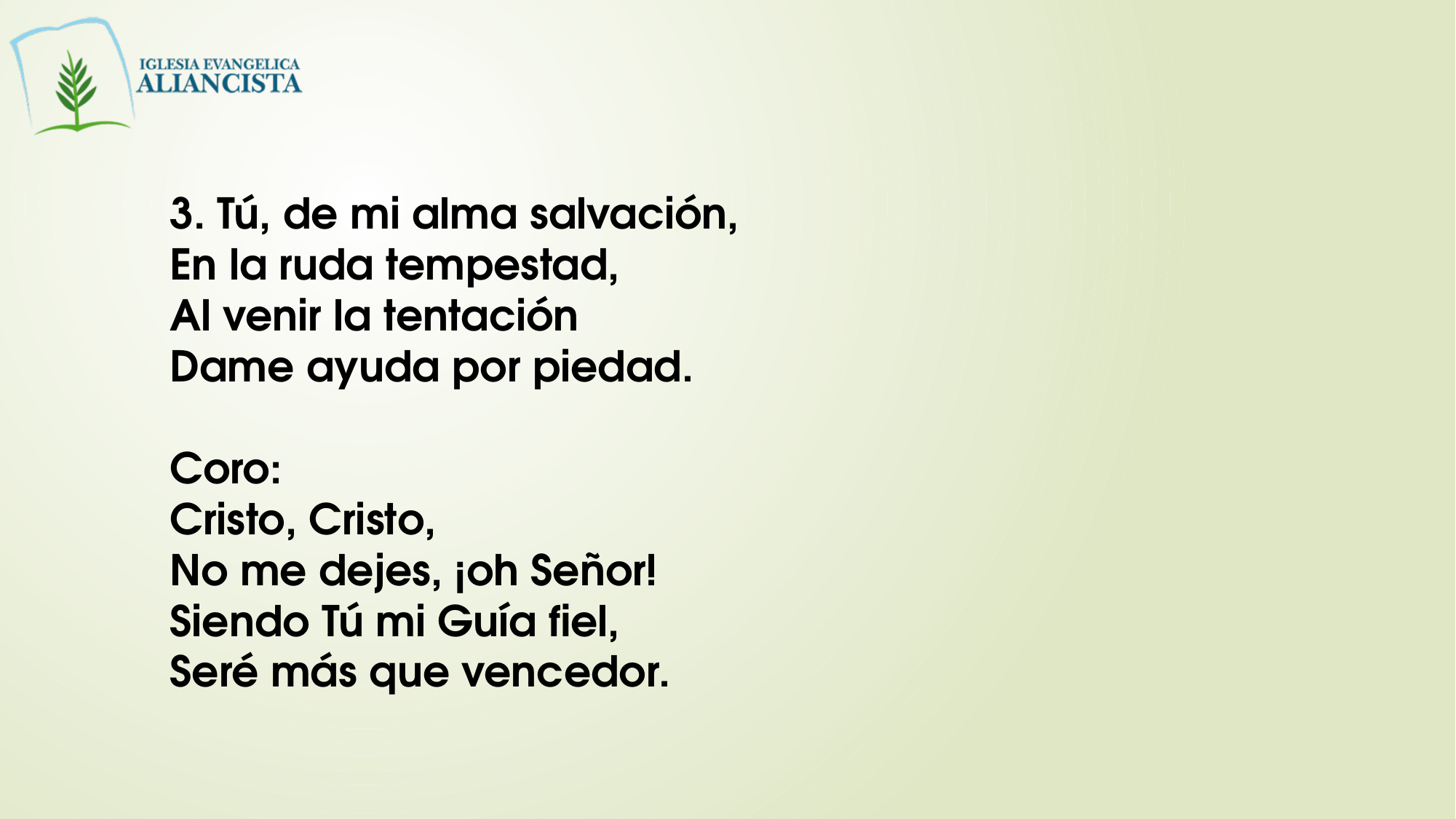

3. Tú, de mi alma salvación,
En la ruda tempestad,
Al venir la tentación
Dame ayuda por piedad.

Coro:
Cristo, Cristo,
No me dejes, ¡oh Señor!
Siendo Tú mi Guía fiel,
Seré más que vencedor.